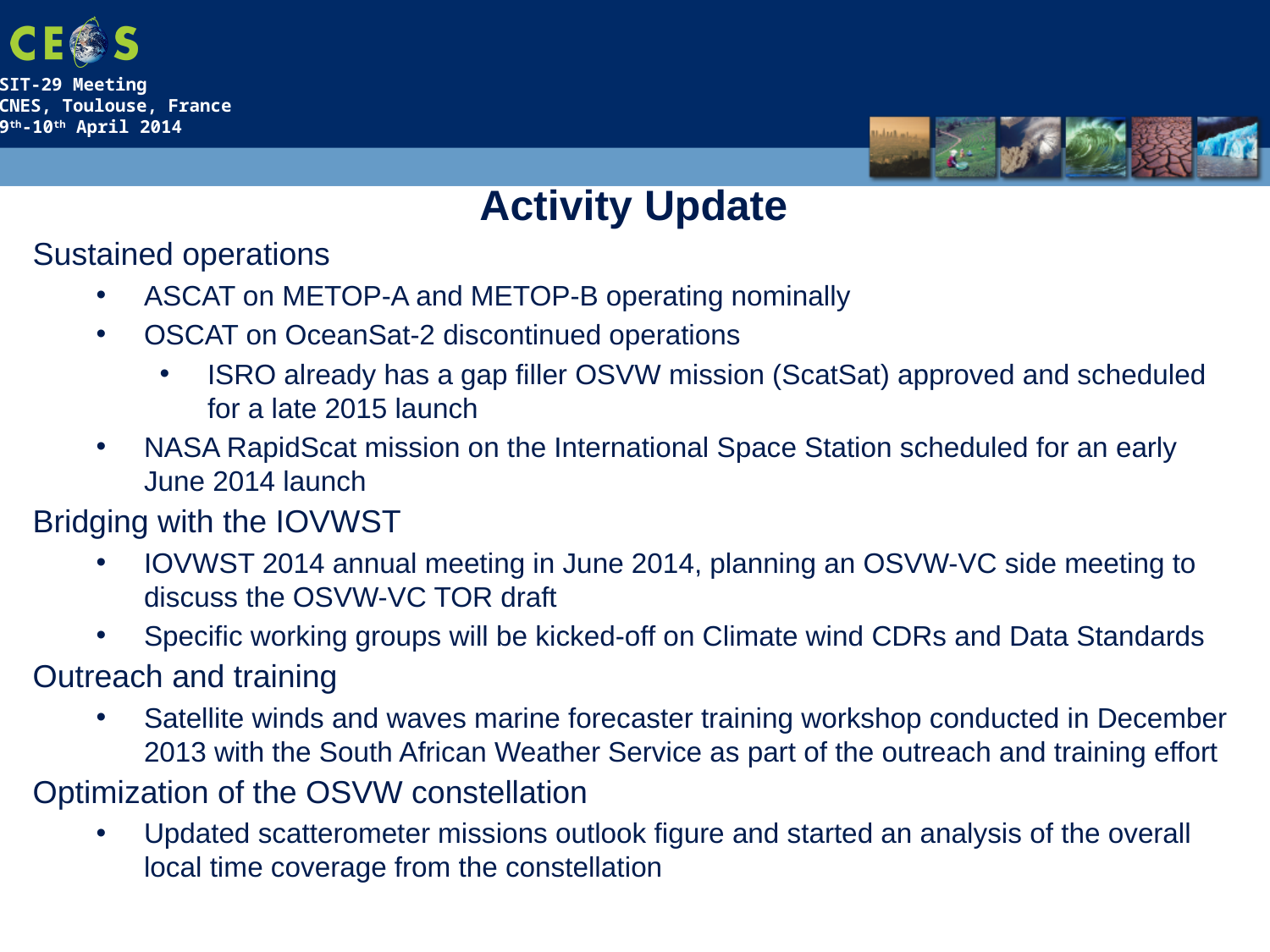

Activity Update
Sustained operations
ASCAT on METOP-A and METOP-B operating nominally
OSCAT on OceanSat-2 discontinued operations
ISRO already has a gap filler OSVW mission (ScatSat) approved and scheduled for a late 2015 launch
NASA RapidScat mission on the International Space Station scheduled for an early June 2014 launch
Bridging with the IOVWST
IOVWST 2014 annual meeting in June 2014, planning an OSVW-VC side meeting to discuss the OSVW-VC TOR draft
Specific working groups will be kicked-off on Climate wind CDRs and Data Standards
Outreach and training
Satellite winds and waves marine forecaster training workshop conducted in December 2013 with the South African Weather Service as part of the outreach and training effort
Optimization of the OSVW constellation
Updated scatterometer missions outlook figure and started an analysis of the overall local time coverage from the constellation